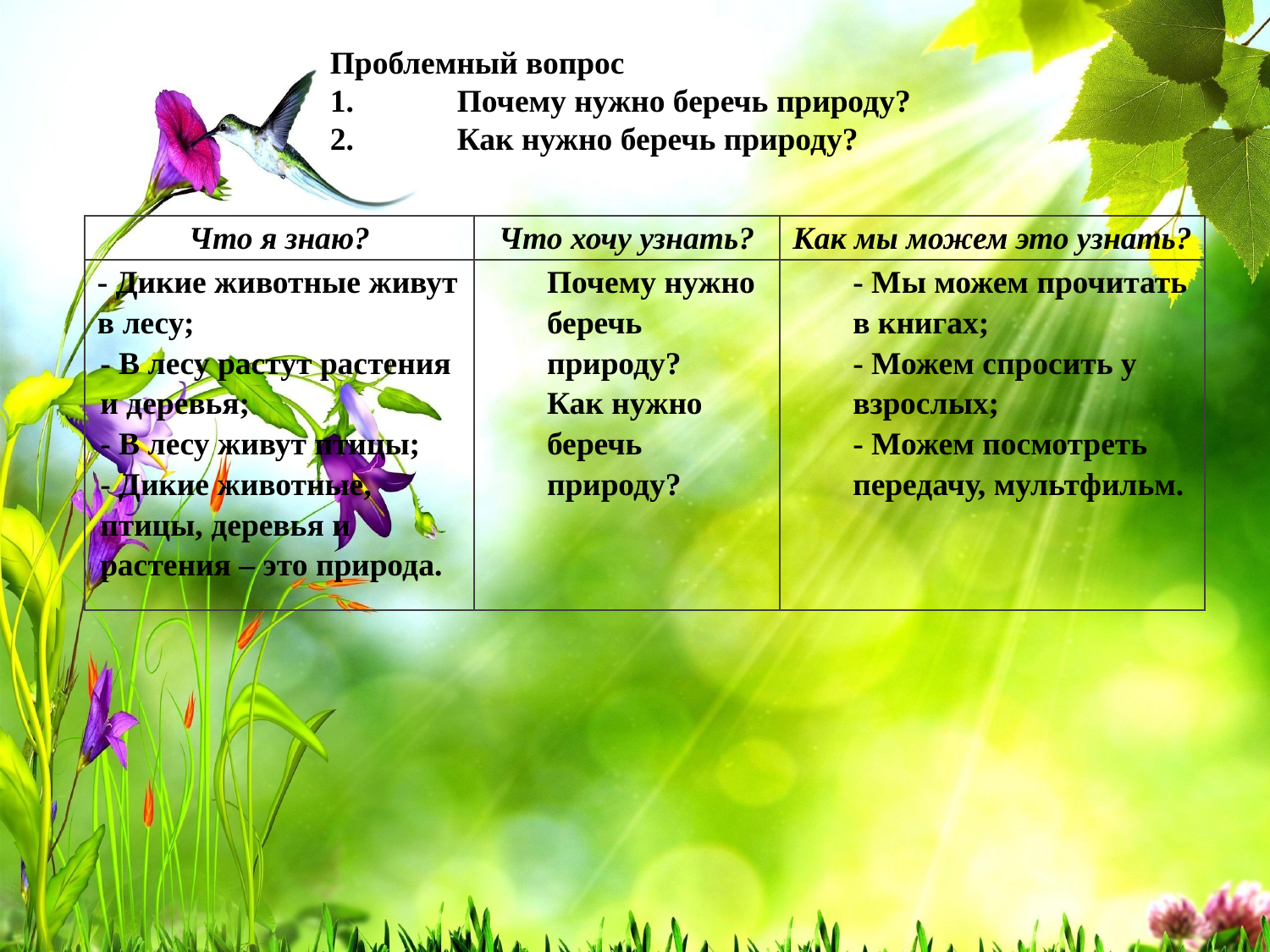

Проблемный вопрос
1.	Почему нужно беречь природу?
2.	Как нужно беречь природу?
| Что я знаю? | Что хочу узнать? | Как мы можем это узнать? |
| --- | --- | --- |
| - Дикие животные живут в лесу; - В лесу растут растения и деревья; - В лесу живут птицы; - Дикие животные, птицы, деревья и растения – это природа. | Почему нужно беречь природу? Как нужно беречь природу? | - Мы можем прочитать в книгах; - Можем спросить у взрослых; - Можем посмотреть передачу, мультфильм. |